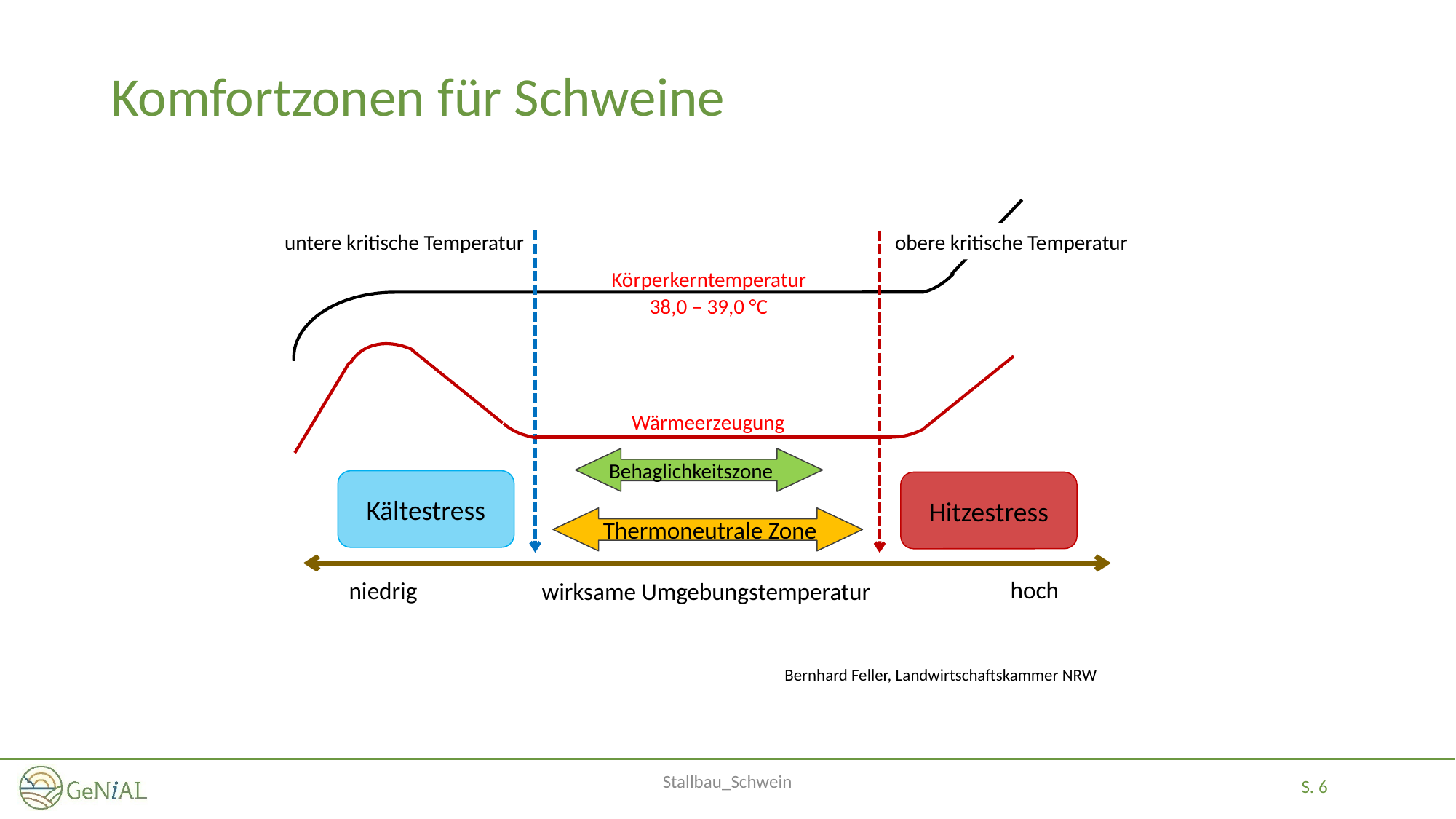

# Komfortzonen für Schweine

obere kritische Temperatur
untere kritische Temperatur
Kältestress
Hitzestress
   Thermoneutrale Zone
hoch
niedrig
wirksame Umgebungstemperatur
Körperkerntemperatur

Wärmeerzeugung
38,0 – 39,0 °C
Behaglichkeitszone
Bernhard Feller, Landwirtschaftskammer NRW
Stallbau_Schwein